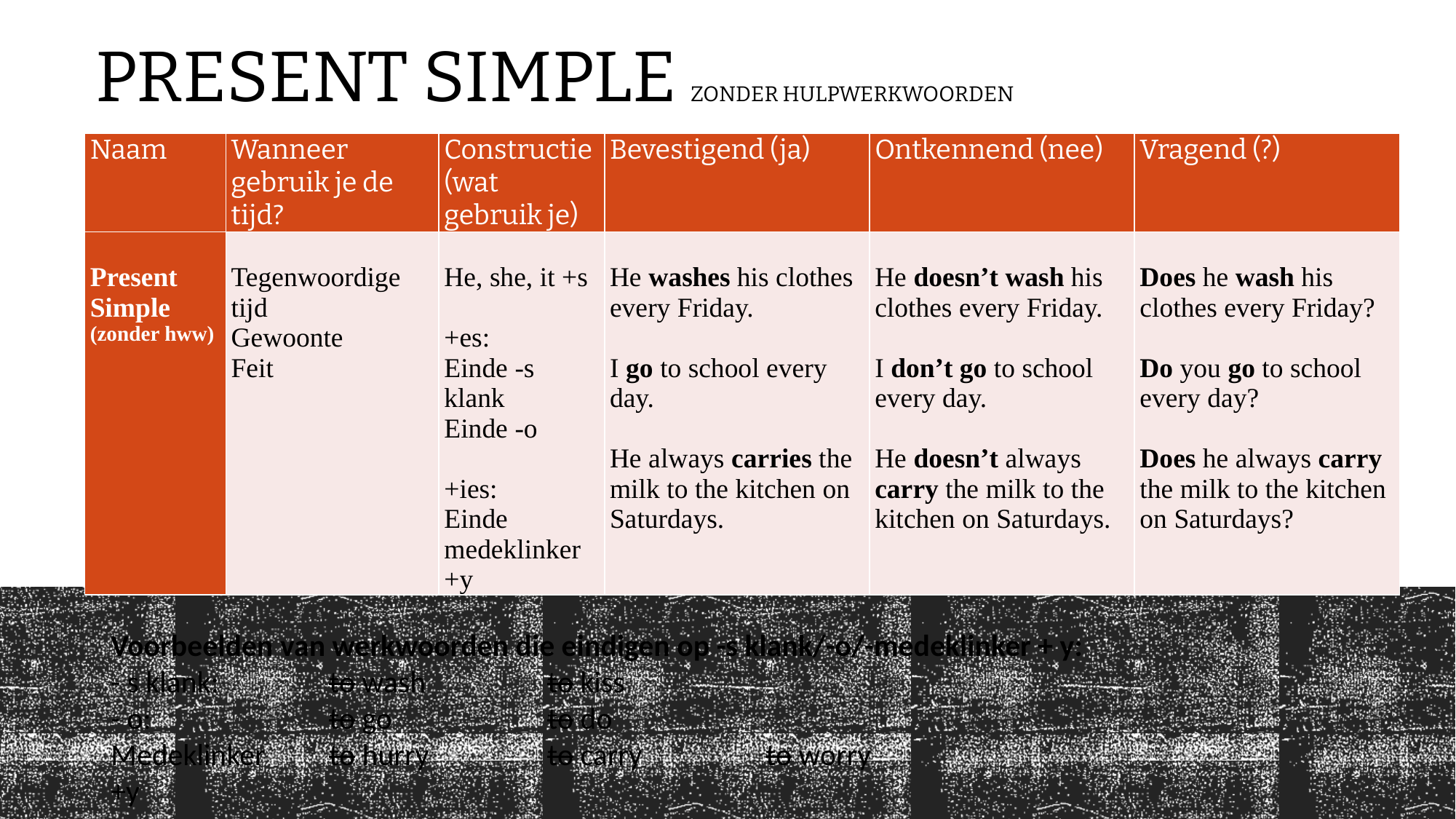

# Present simple zonder hulpwerkwoorden
| Naam | Wanneer gebruik je de tijd? | Constructie (wat gebruik je) | Bevestigend (ja) | Ontkennend (nee) | Vragend (?) |
| --- | --- | --- | --- | --- | --- |
| Present Simple (zonder hww) | Tegenwoordige tijd Gewoonte Feit | He, she, it +s   +es: Einde -s klank Einde -o   +ies: Einde medeklinker +y | He washes his clothes every Friday.   I go to school every day.   He always carries the milk to the kitchen on Saturdays. | He doesn’t wash his clothes every Friday.   I don’t go to school every day.   He doesn’t always carry the milk to the kitchen on Saturdays. | Does he wash his clothes every Friday?   Do you go to school every day?   Does he always carry the milk to the kitchen on Saturdays? |
Voorbeelden van werkwoorden die eindigen op -s klank/-o/-medeklinker + y:
- s klank: 	to wash		to kiss
- o:		to go 		to do
Medeklinker	to hurry		to carry		to worry
+y